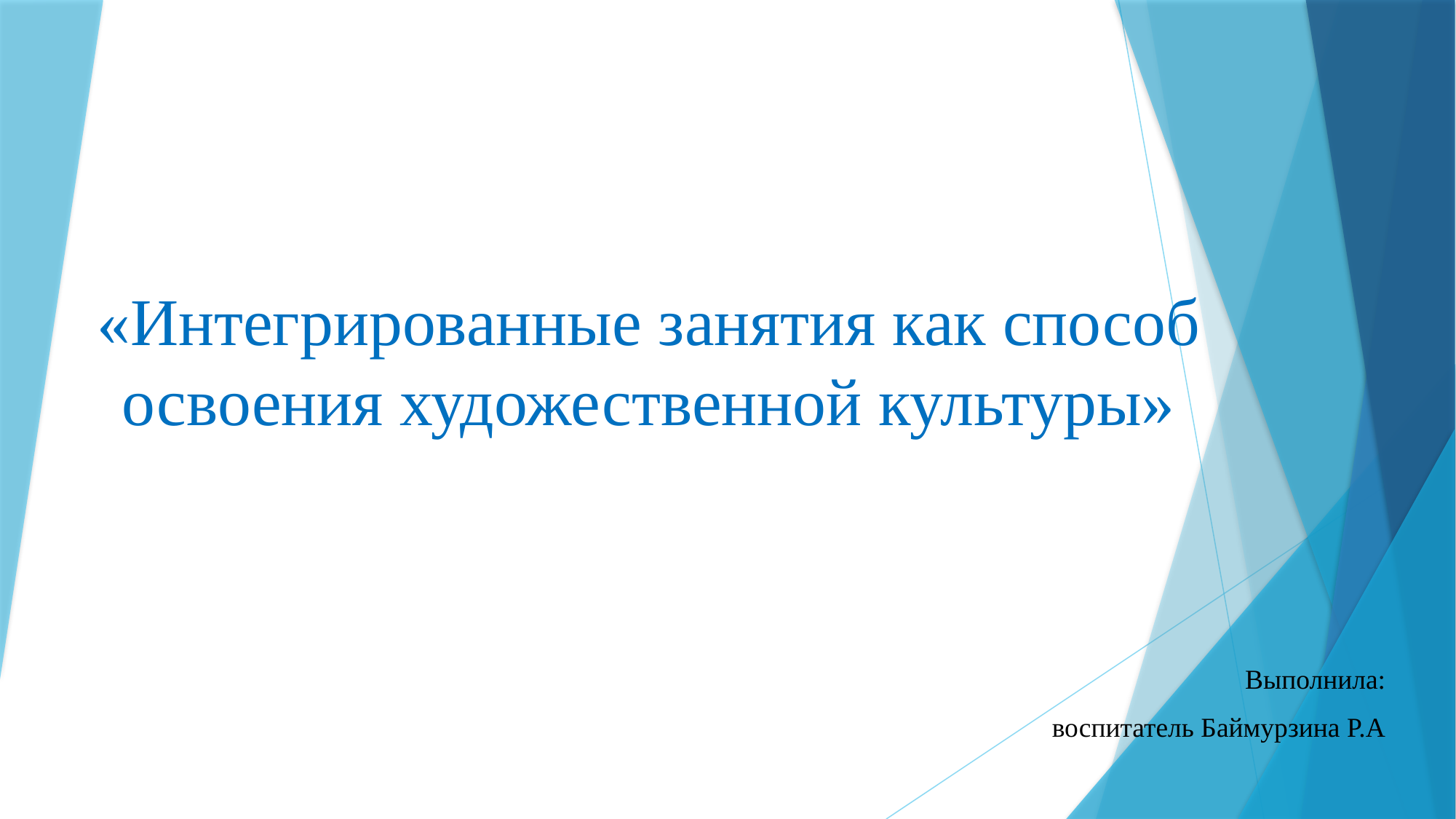

# «Интегрированные занятия как способ освоения художественной культуры»
Выполнила:
воспитатель Баймурзина Р.А